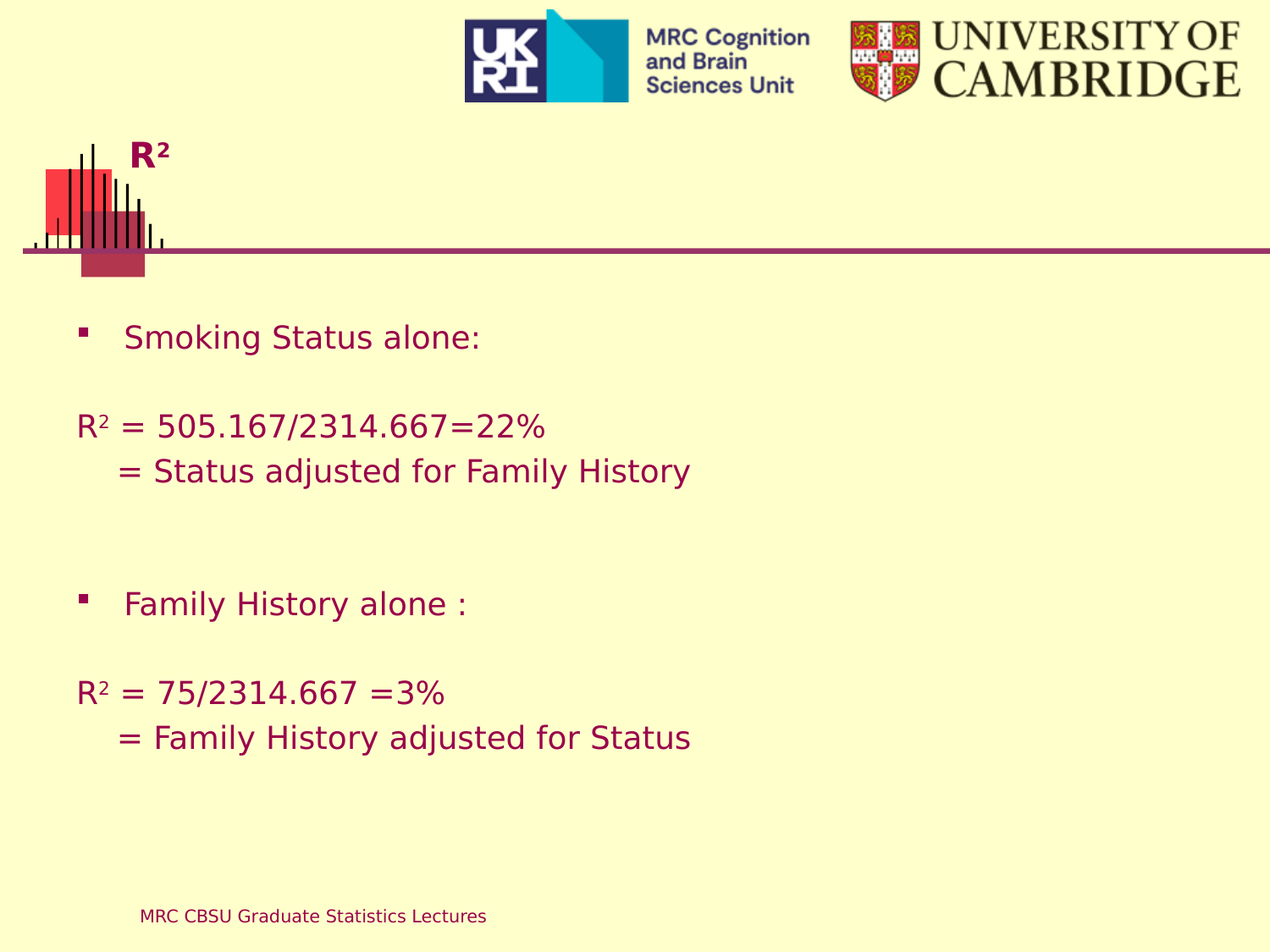

# R2

Smoking Status alone:

R2 = 505.167/2314.667=22%
    = Status adjusted for Family History

Family History alone :

R2 = 75/2314.667 =3%
    = Family History adjusted for Status

MRC CBSU Graduate Statistics Lectures